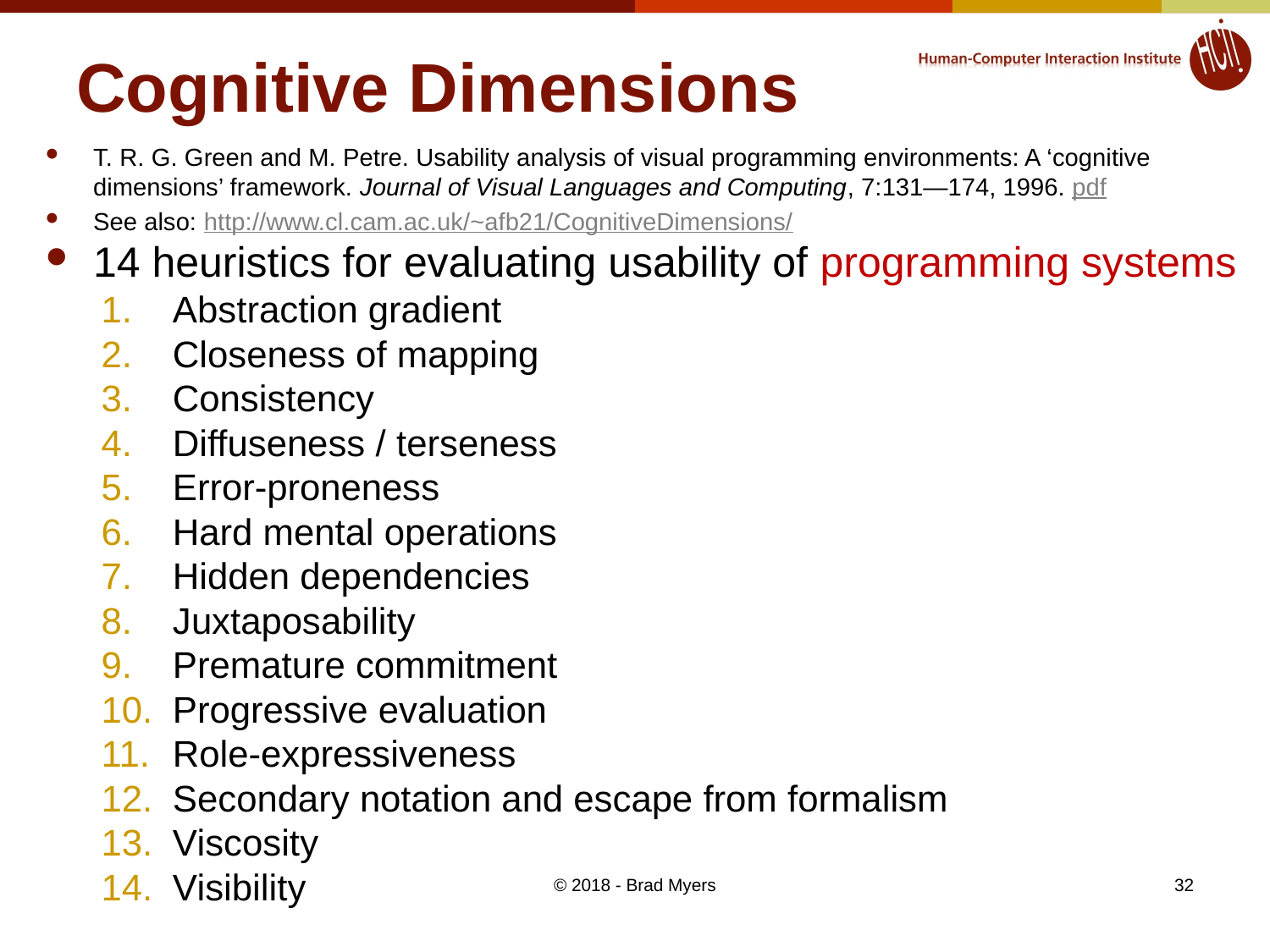

# Cognitive Dimensions
T. R. G. Green and M. Petre. Usability analysis of visual programming environments: A ‘cognitive dimensions’ framework. Journal of Visual Languages and Computing, 7:131—174, 1996. pdf
See also: http://www.cl.cam.ac.uk/~afb21/CognitiveDimensions/
14 heuristics for evaluating usability of programming systems
Abstraction gradient
Closeness of mapping
Consistency
Diffuseness / terseness
Error-proneness
Hard mental operations
Hidden dependencies
Juxtaposability
Premature commitment
Progressive evaluation
Role-expressiveness
Secondary notation and escape from formalism
Viscosity
Visibility
© 2018 - Brad Myers
32